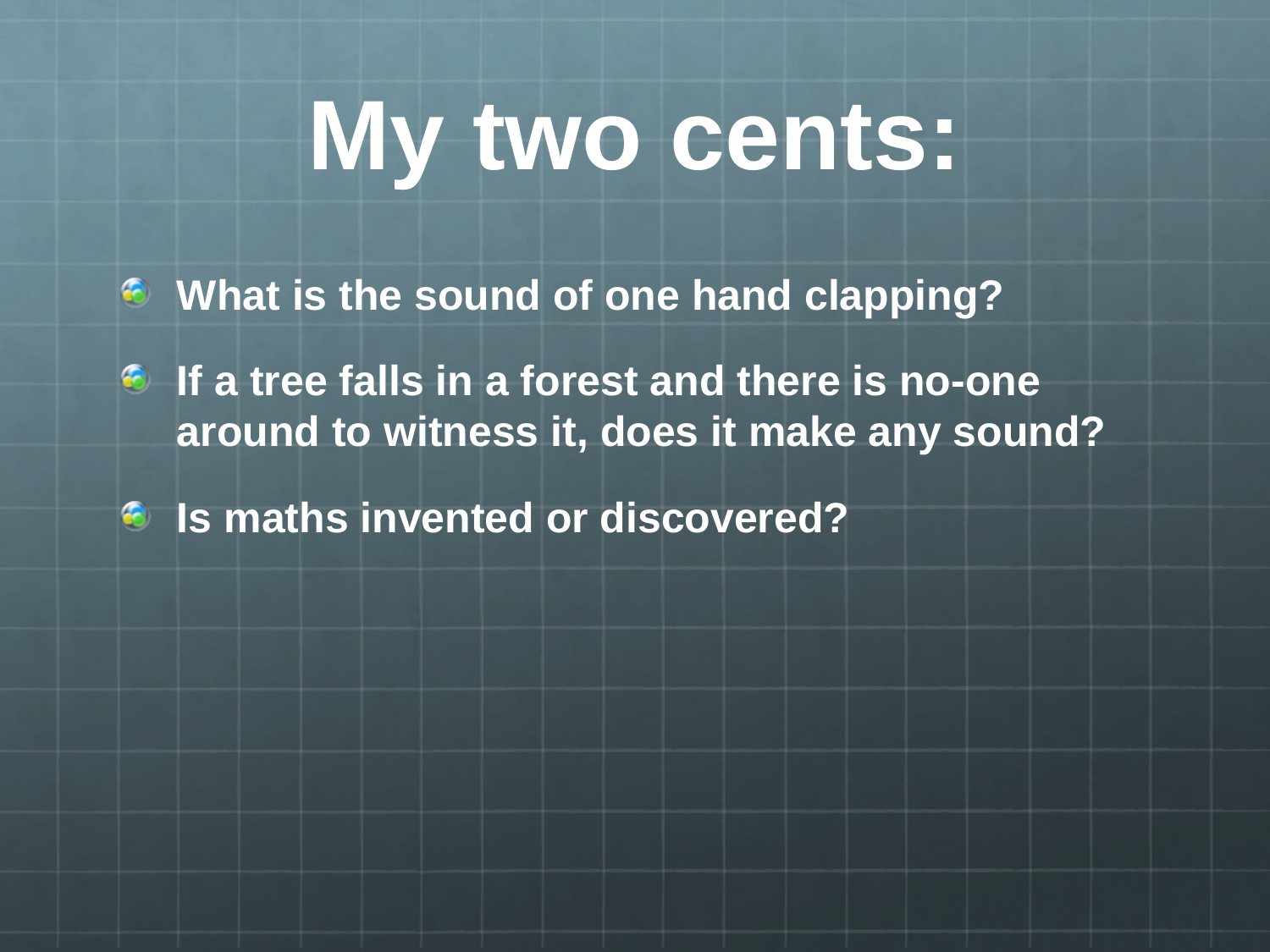

# My two cents:
What is the sound of one hand clapping?
If a tree falls in a forest and there is no-one around to witness it, does it make any sound?
Is maths invented or discovered?